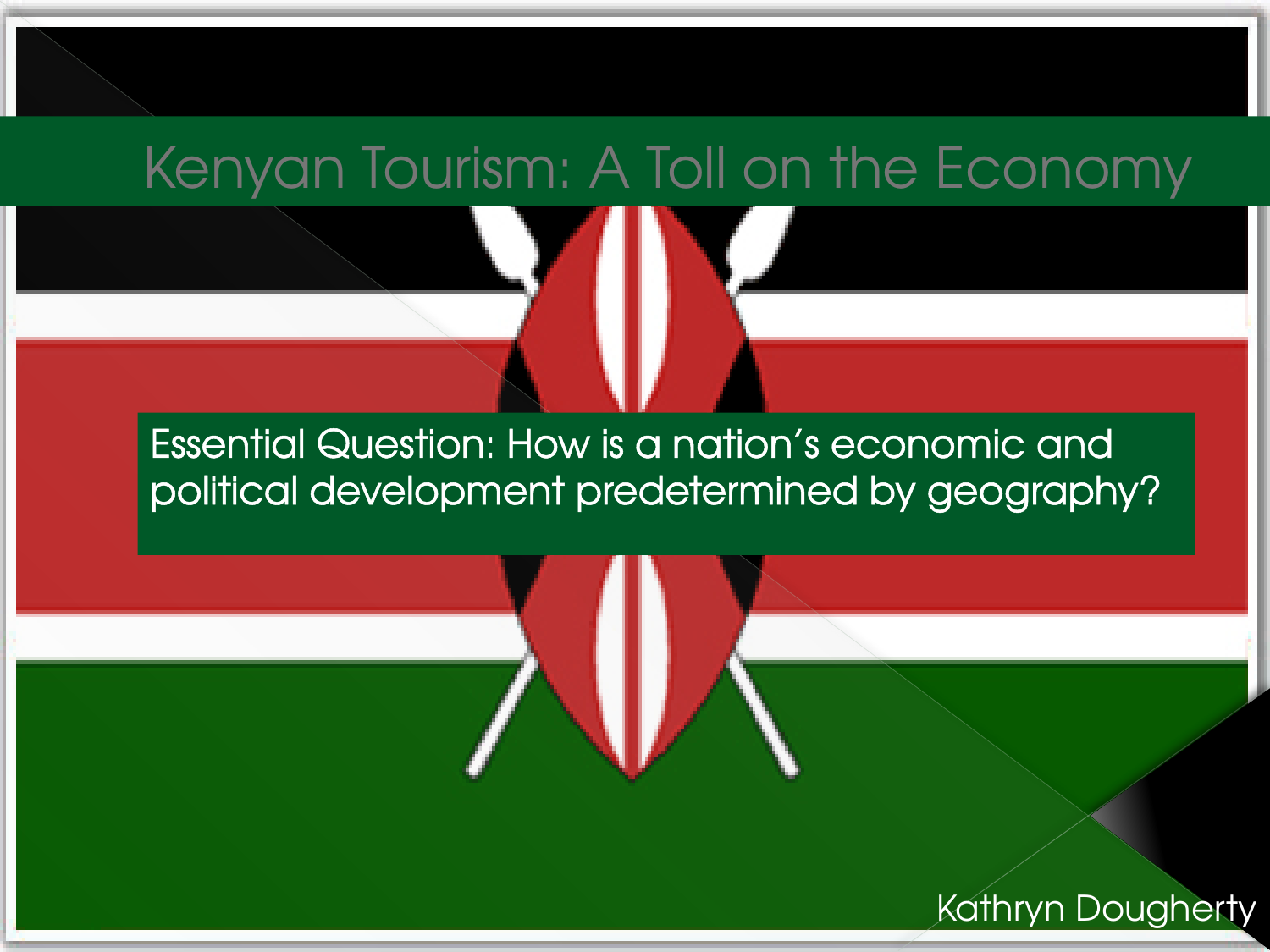

# Kenyan Tourism: A Toll on the Economy
Essential Question: How is a nation’s economic and political development predetermined by geography?
Kathryn Dougherty